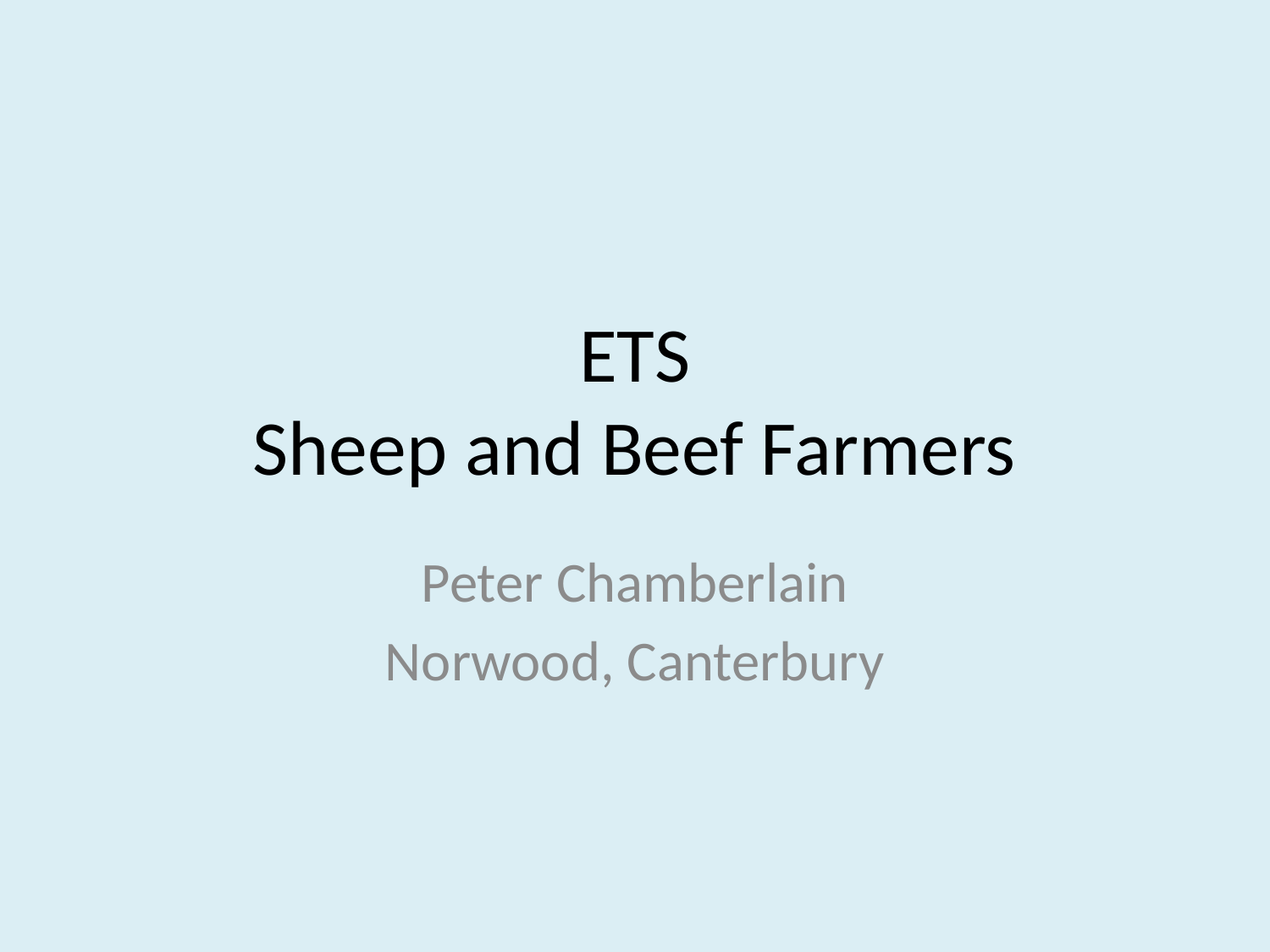

# ETS Sheep and Beef Farmers
Peter Chamberlain
Norwood, Canterbury